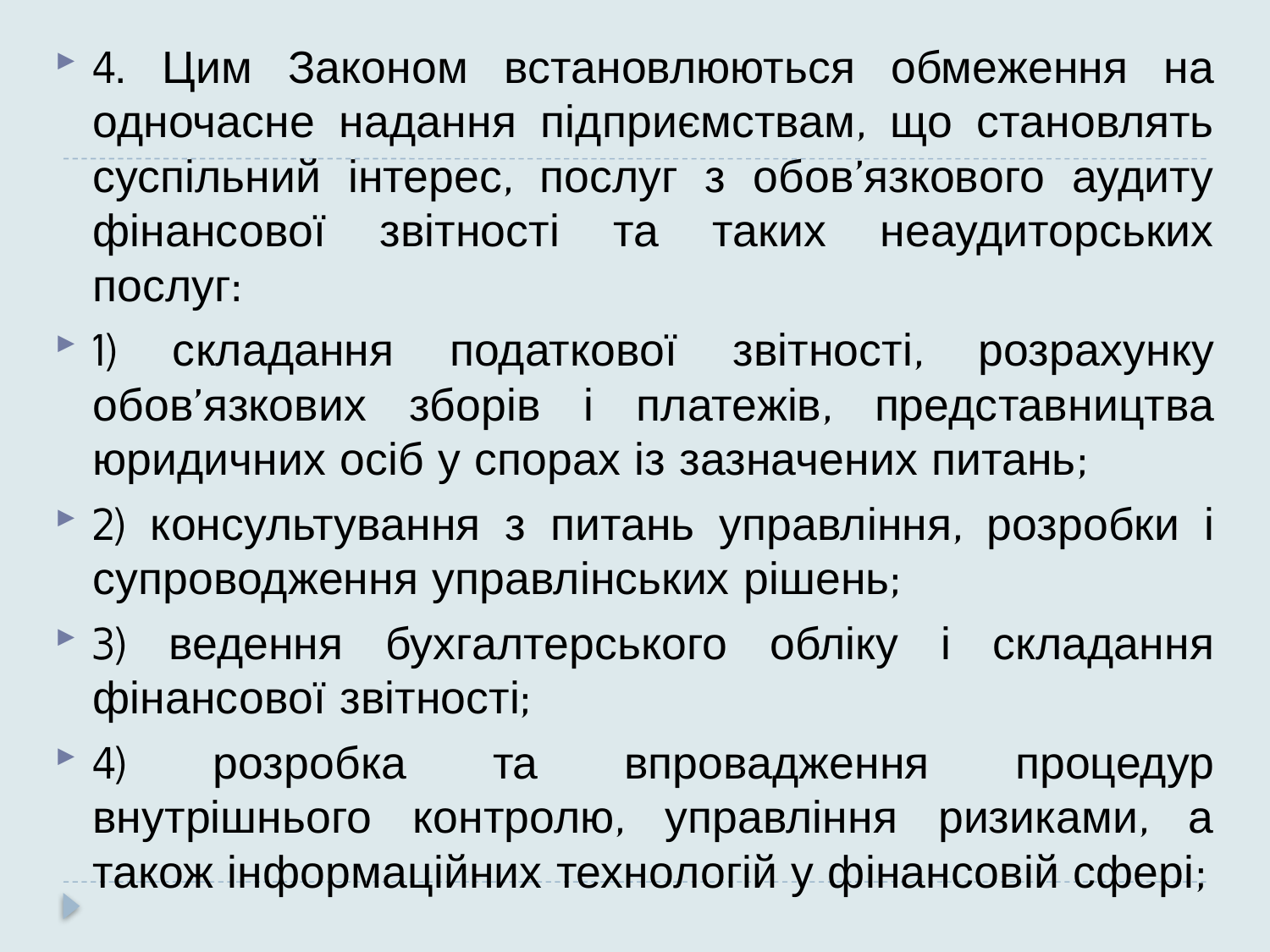

4. Цим Законом встановлюються обмеження на одночасне надання підприємствам, що становлять суспільний інтерес, послуг з обов’язкового аудиту фінансової звітності та таких неаудиторських послуг:
1) складання податкової звітності, розрахунку обов’язкових зборів і платежів, представництва юридичних осіб у спорах із зазначених питань;
2) консультування з питань управління, розробки і супроводження управлінських рішень;
3) ведення бухгалтерського обліку і складання фінансової звітності;
4) розробка та впровадження процедур внутрішнього контролю, управління ризиками, а також інформаційних технологій у фінансовій сфері;